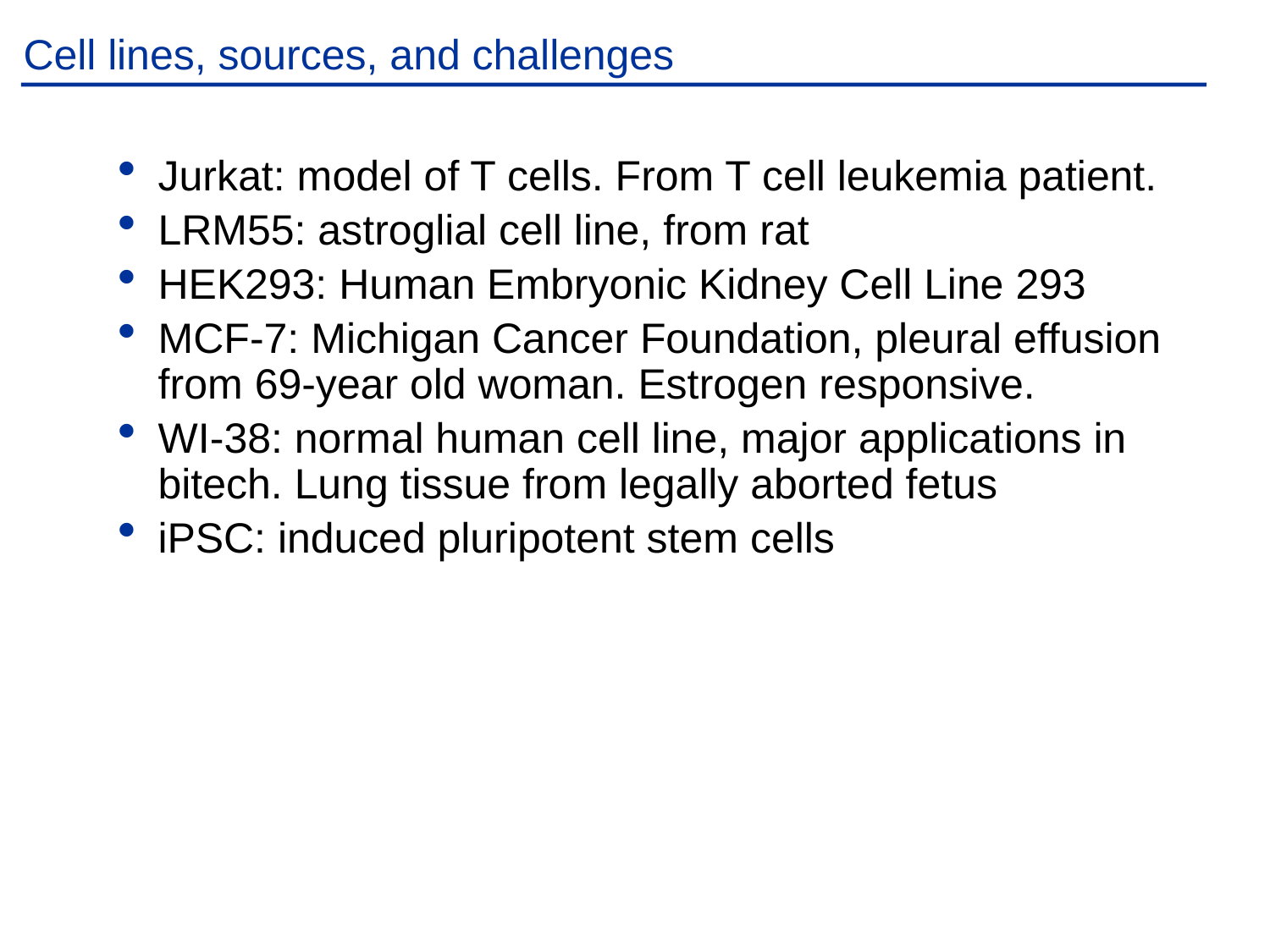

# Cell lines, sources, and challenges

Jurkat: model of T cells. From T cell leukemia patient.
LRM55: astroglial cell line, from rat
HEK293: Human Embryonic Kidney Cell Line 293
MCF-7: Michigan Cancer Foundation, pleural effusion from 69-year old woman. Estrogen responsive.
WI-38: normal human cell line, major applications in bitech. Lung tissue from legally aborted fetus
iPSC: induced pluripotent stem cells